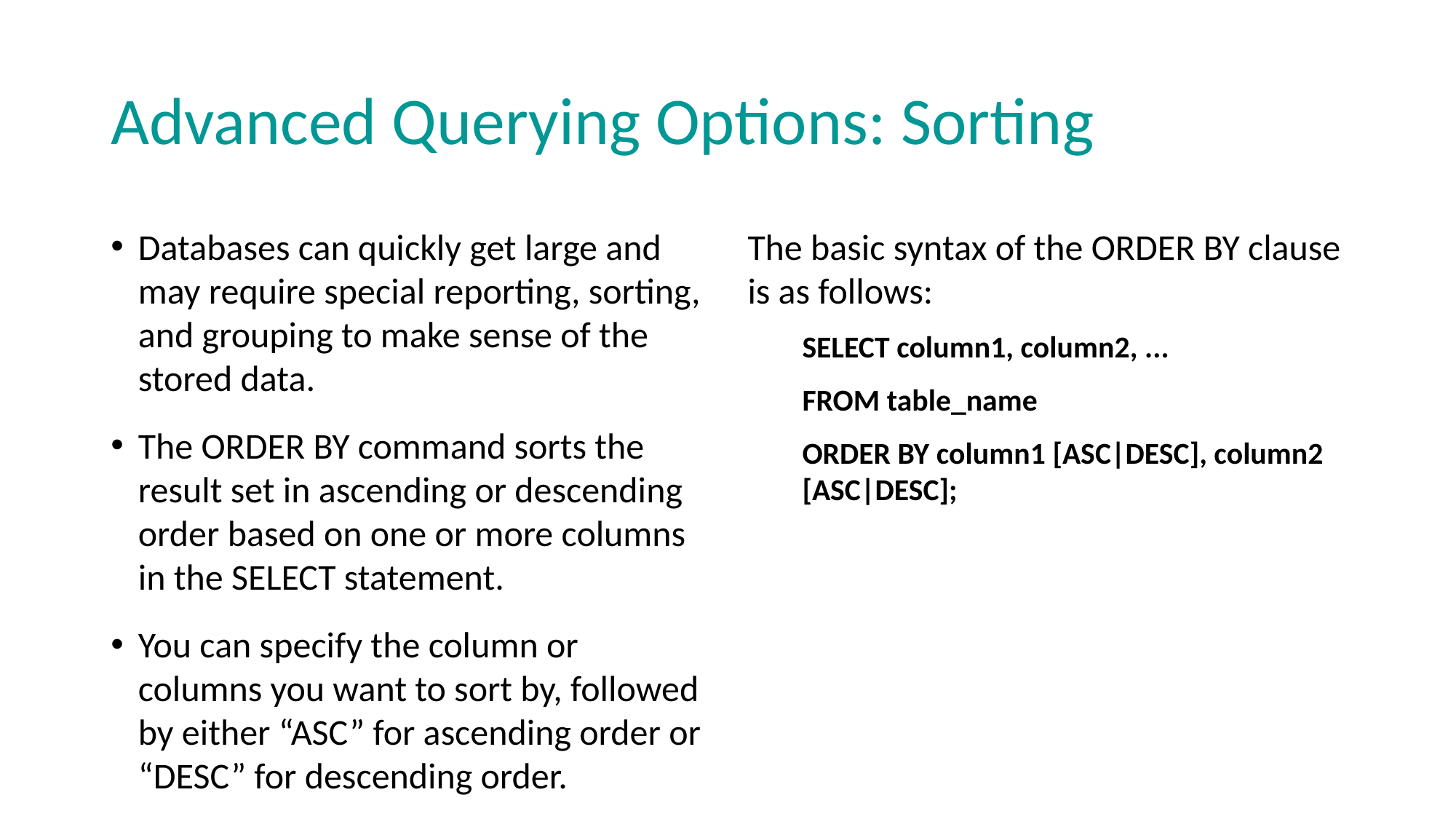

# Advanced Querying Options: Sorting
Databases can quickly get large and may require special reporting, sorting, and grouping to make sense of the stored data.
The ORDER BY command sorts the result set in ascending or descending order based on one or more columns in the SELECT statement.
You can specify the column or columns you want to sort by, followed by either “ASC” for ascending order or “DESC” for descending order.
The basic syntax of the ORDER BY clause is as follows:
SELECT column1, column2, ...
FROM table_name
ORDER BY column1 [ASC|DESC], column2 [ASC|DESC];